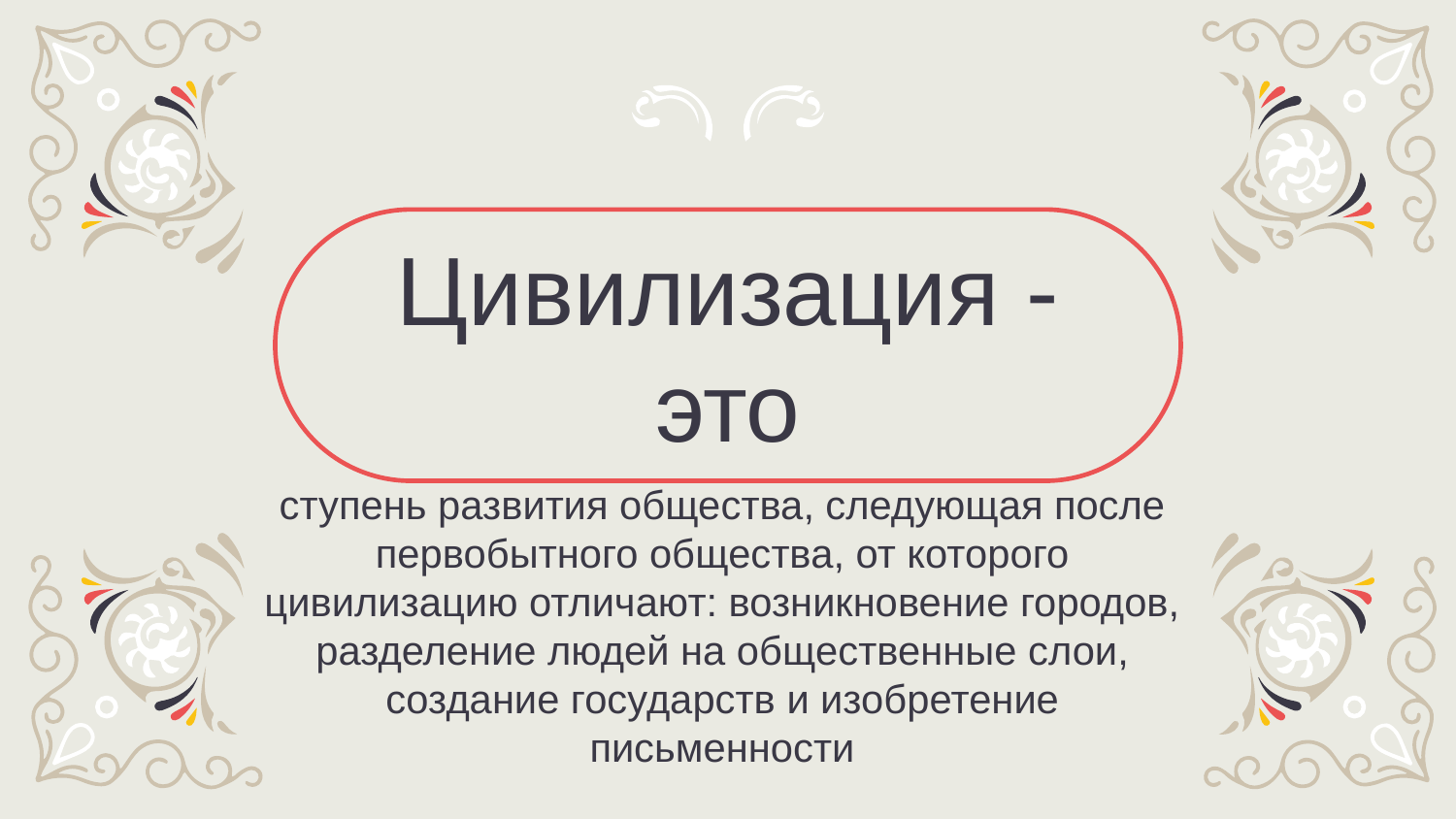

# Цивилизация - это
ступень развития общества, следующая после первобытного общества, от которого цивилизацию отличают: возникновение городов, разделение людей на общественные слои, создание государств и изобретение письменности